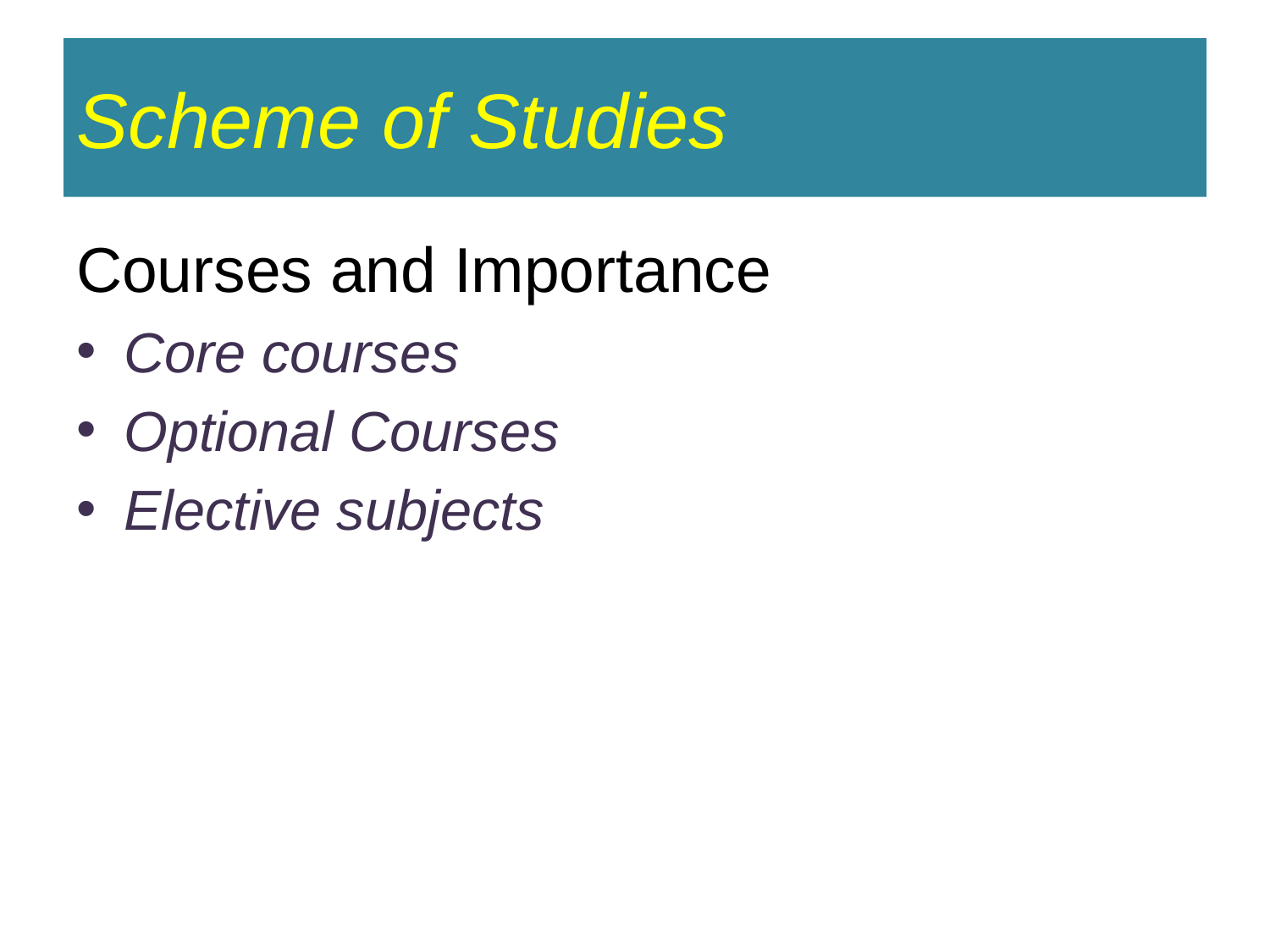

# Scheme of Studies
Courses and Importance
Core courses
Optional Courses
Elective subjects